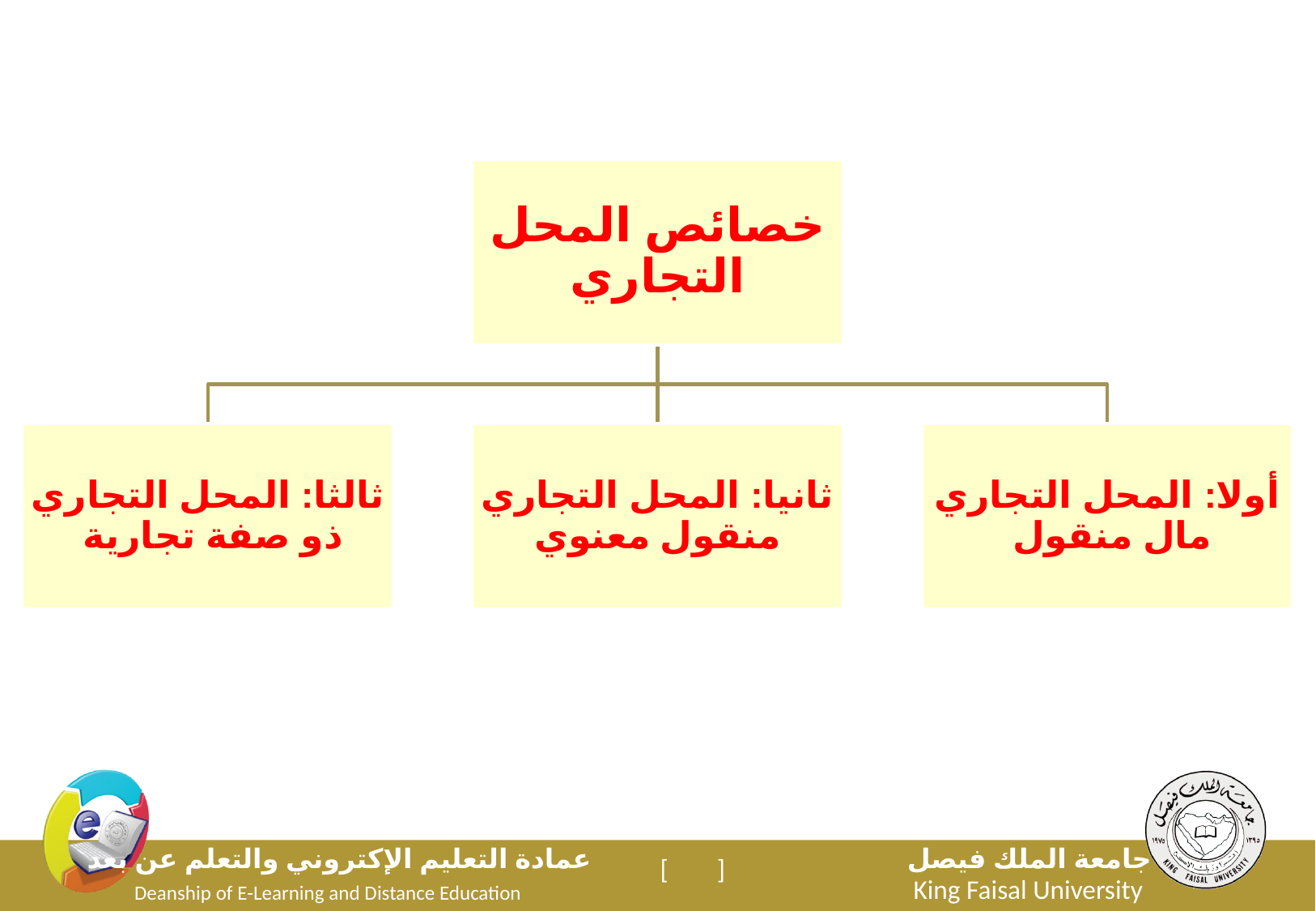

خصائص المحل التجاري
ثالثا: المحل التجاري ذو صفة تجارية
ثانيا: المحل التجاري منقول معنوي
أولا: المحل التجاري مال منقول